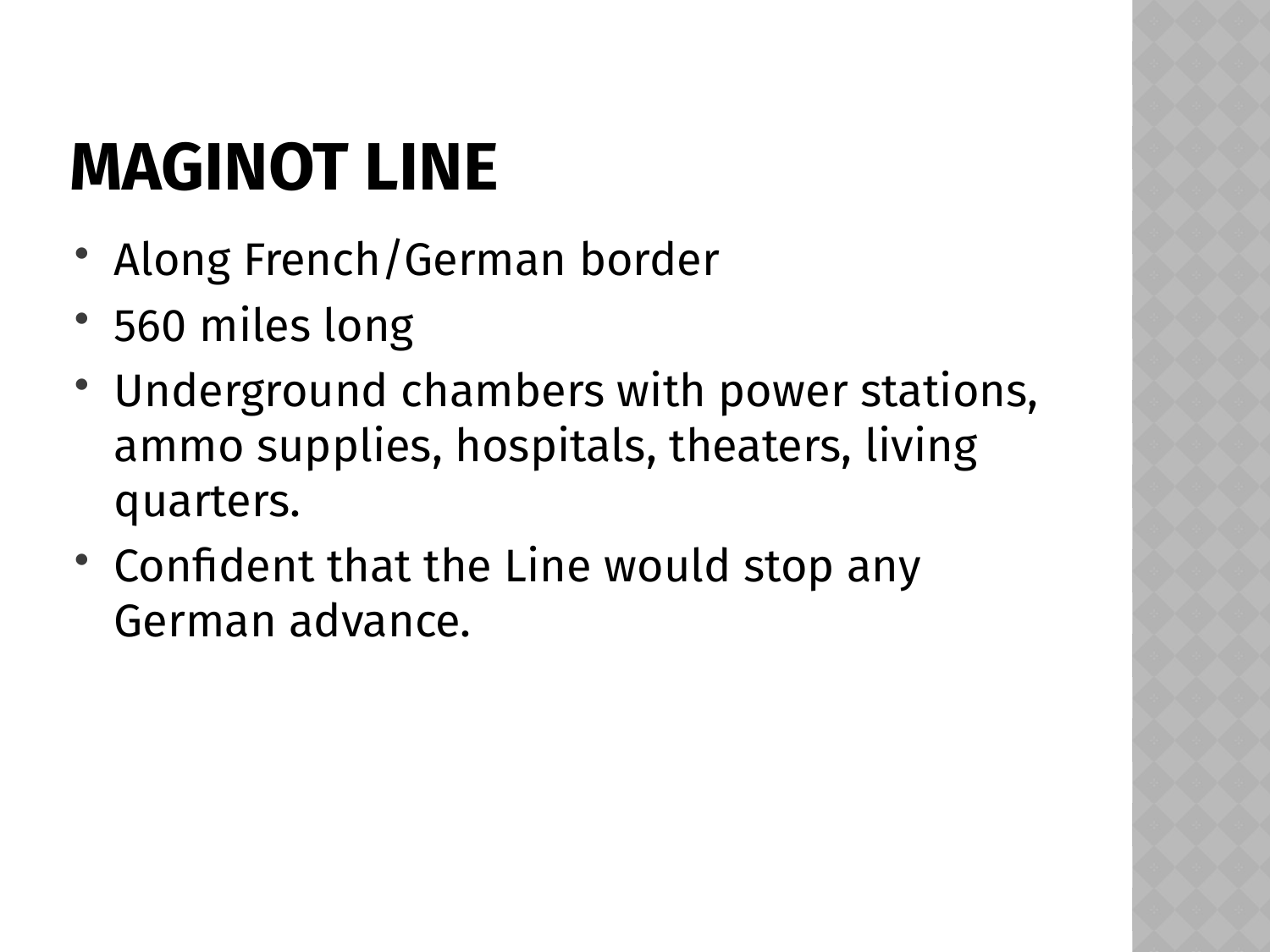

# Maginot line
Along French/German border
560 miles long
Underground chambers with power stations, ammo supplies, hospitals, theaters, living quarters.
Confident that the Line would stop any German advance.